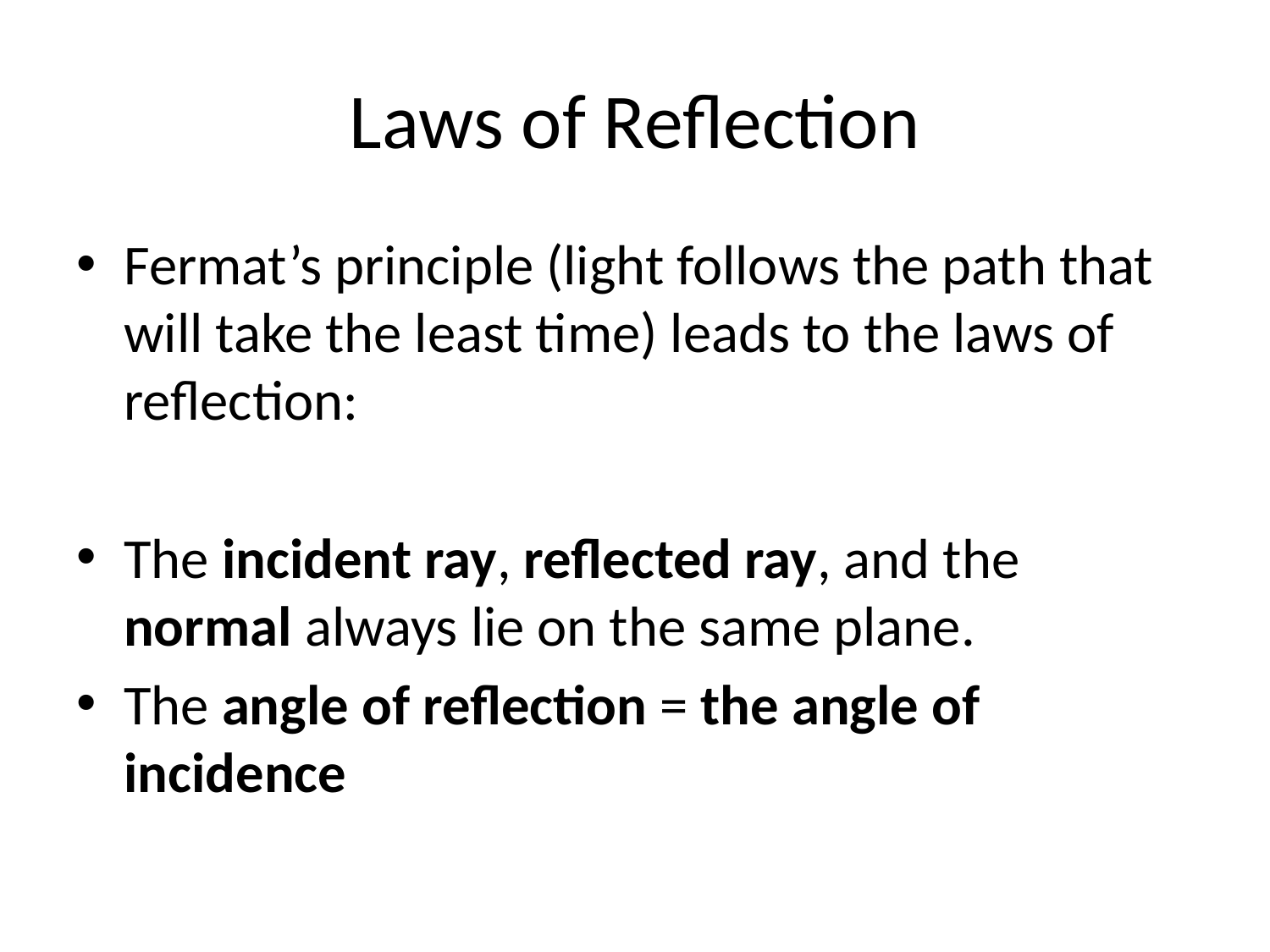

# Laws of Reflection
Fermat’s principle (light follows the path that will take the least time) leads to the laws of reflection:

The incident ray, reflected ray, and the normal always lie on the same plane.
The angle of reflection = the angle of incidence